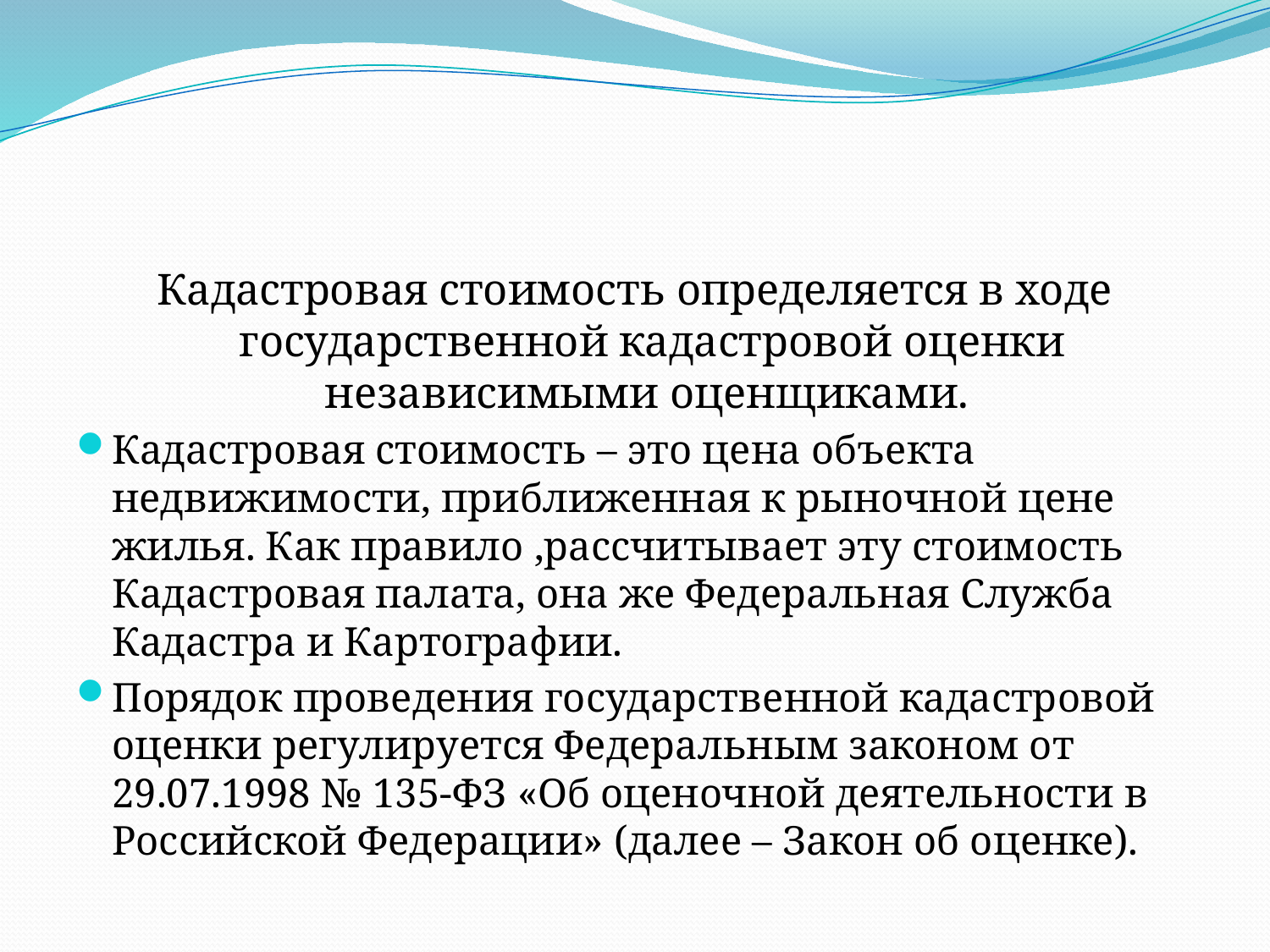

Кадастровая стоимость определяется в ходе государственной кадастровой оценки независимыми оценщиками.
Кадастровая стоимость – это цена объекта недвижимости, приближенная к рыночной цене жилья. Как правило ,рассчитывает эту стоимость Кадастровая палата, она же Федеральная Служба Кадастра и Картографии.
Порядок проведения государственной кадастровой оценки регулируется Федеральным законом от 29.07.1998 № 135-ФЗ «Об оценочной деятельности в Российской Федерации» (далее – Закон об оценке).